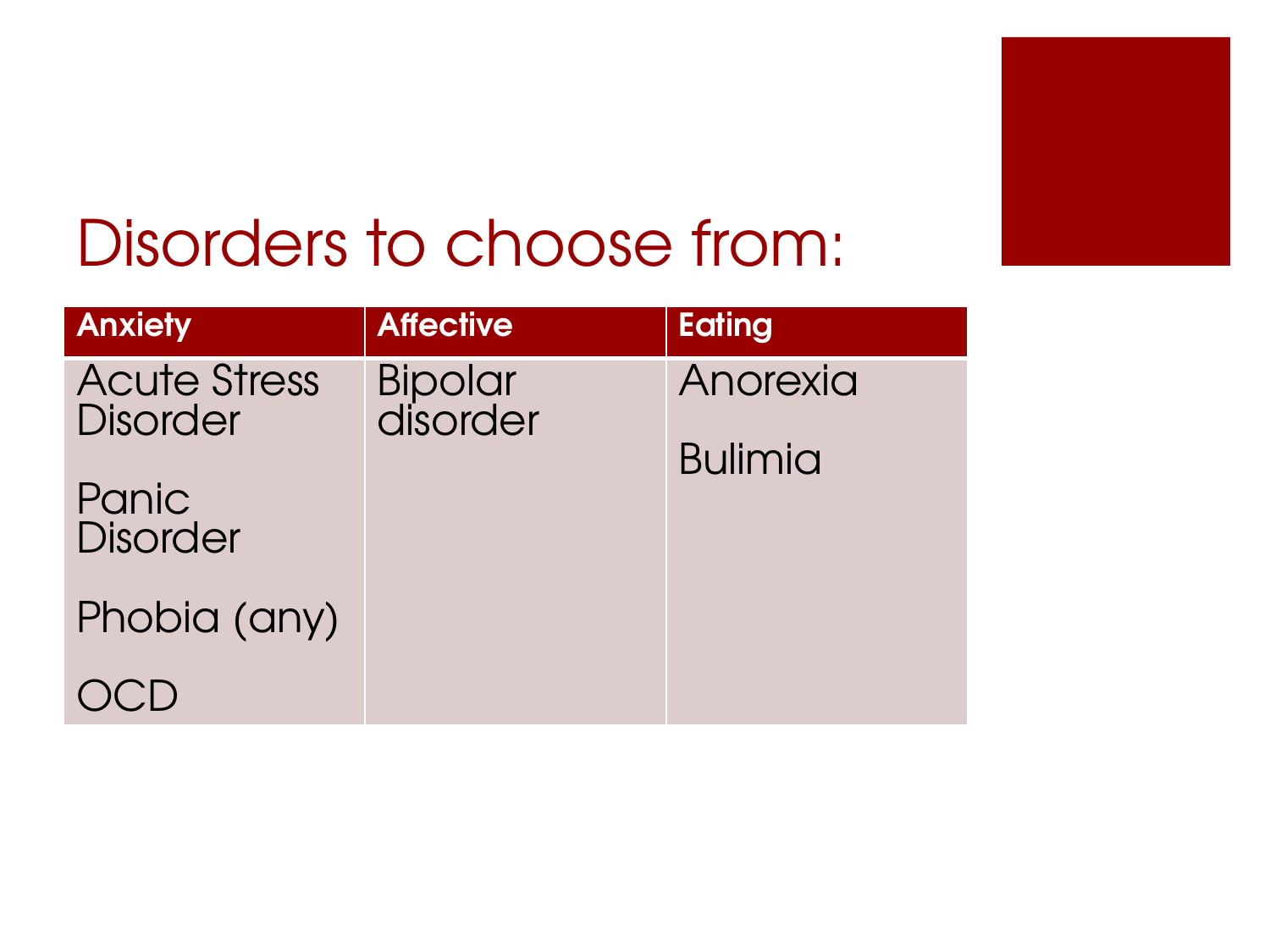

# Disorders to choose from:
| Anxiety | Affective | Eating |
| --- | --- | --- |
| Acute Stress Disorder Panic Disorder Phobia (any) OCD | Bipolar disorder | Anorexia Bulimia |